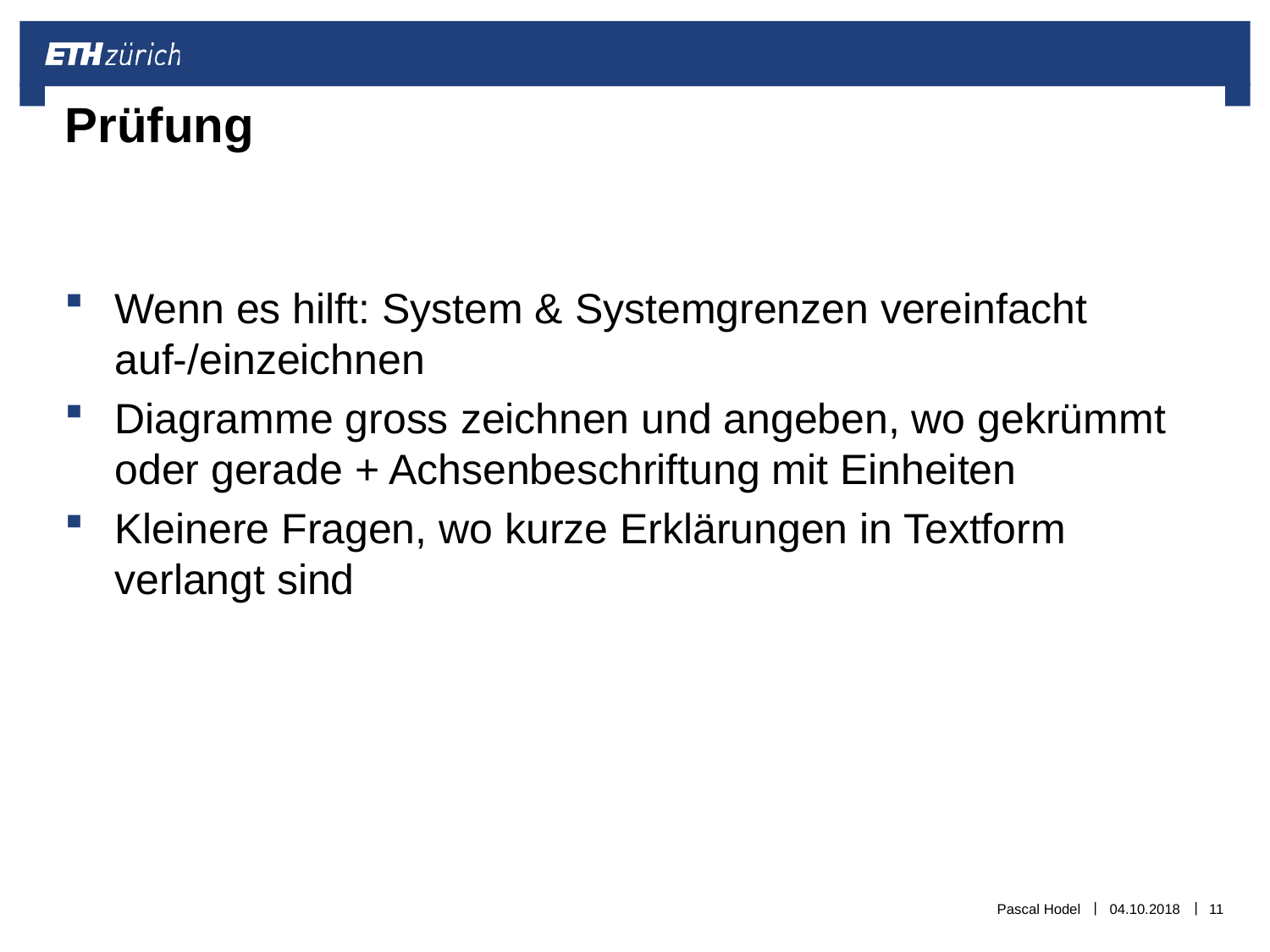

# Prüfung
Wenn es hilft: System & Systemgrenzen vereinfacht
auf-/einzeichnen
Diagramme gross zeichnen und angeben, wo gekrümmt oder gerade + Achsenbeschriftung mit Einheiten
Kleinere Fragen, wo kurze Erklärungen in Textform verlangt sind
Pascal Hodel
04.10.2018
11